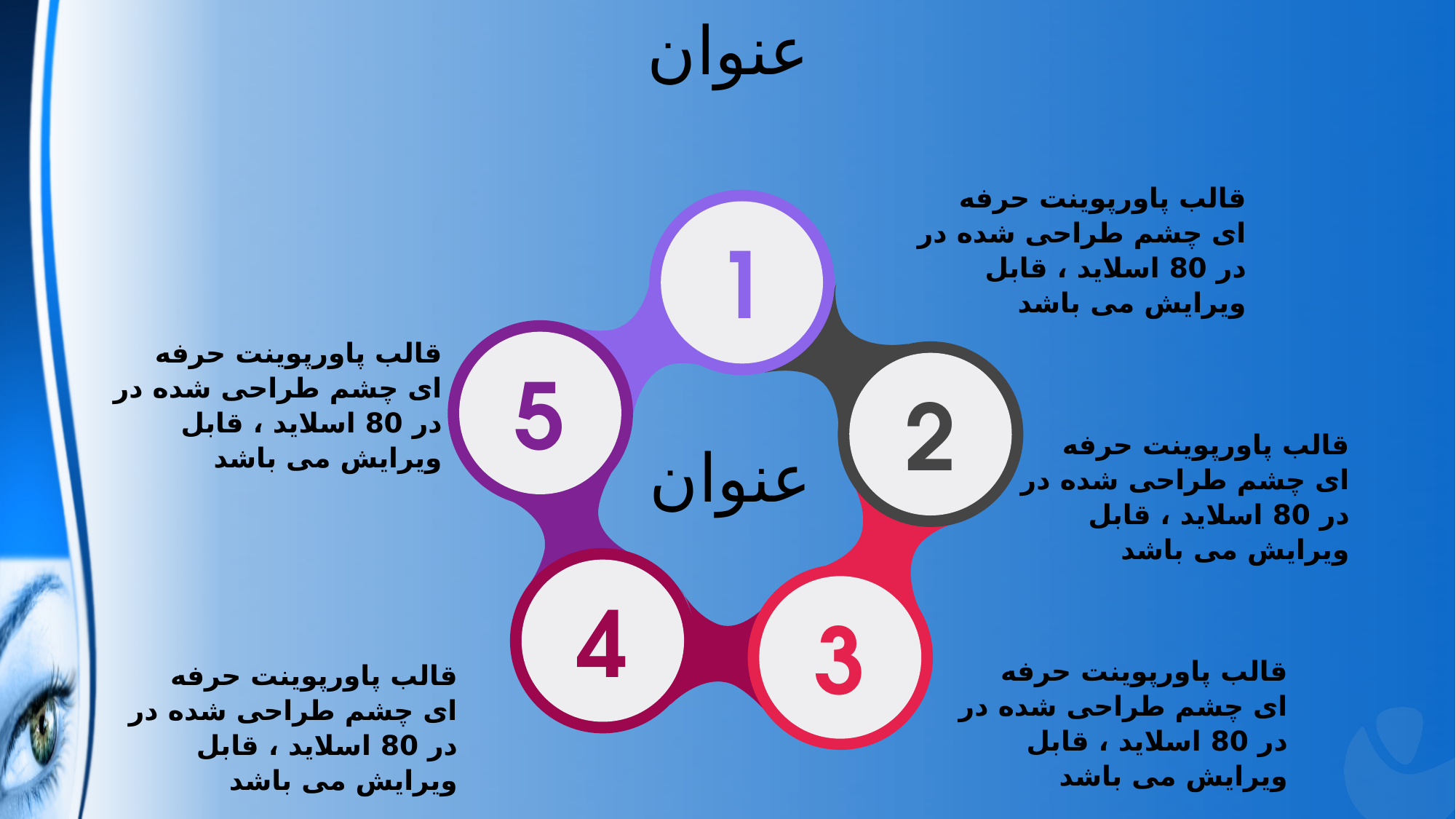

عنوان

1

5

2

4

3

قالب پاورپوينت حرفه ای چشم طراحی شده در در 80 اسلاید ، قابل ویرایش می باشد
قالب پاورپوينت حرفه ای چشم طراحی شده در در 80 اسلاید ، قابل ویرایش می باشد
عنوان
قالب پاورپوينت حرفه ای چشم طراحی شده در در 80 اسلاید ، قابل ویرایش می باشد
قالب پاورپوينت حرفه ای چشم طراحی شده در در 80 اسلاید ، قابل ویرایش می باشد
قالب پاورپوينت حرفه ای چشم طراحی شده در در 80 اسلاید ، قابل ویرایش می باشد